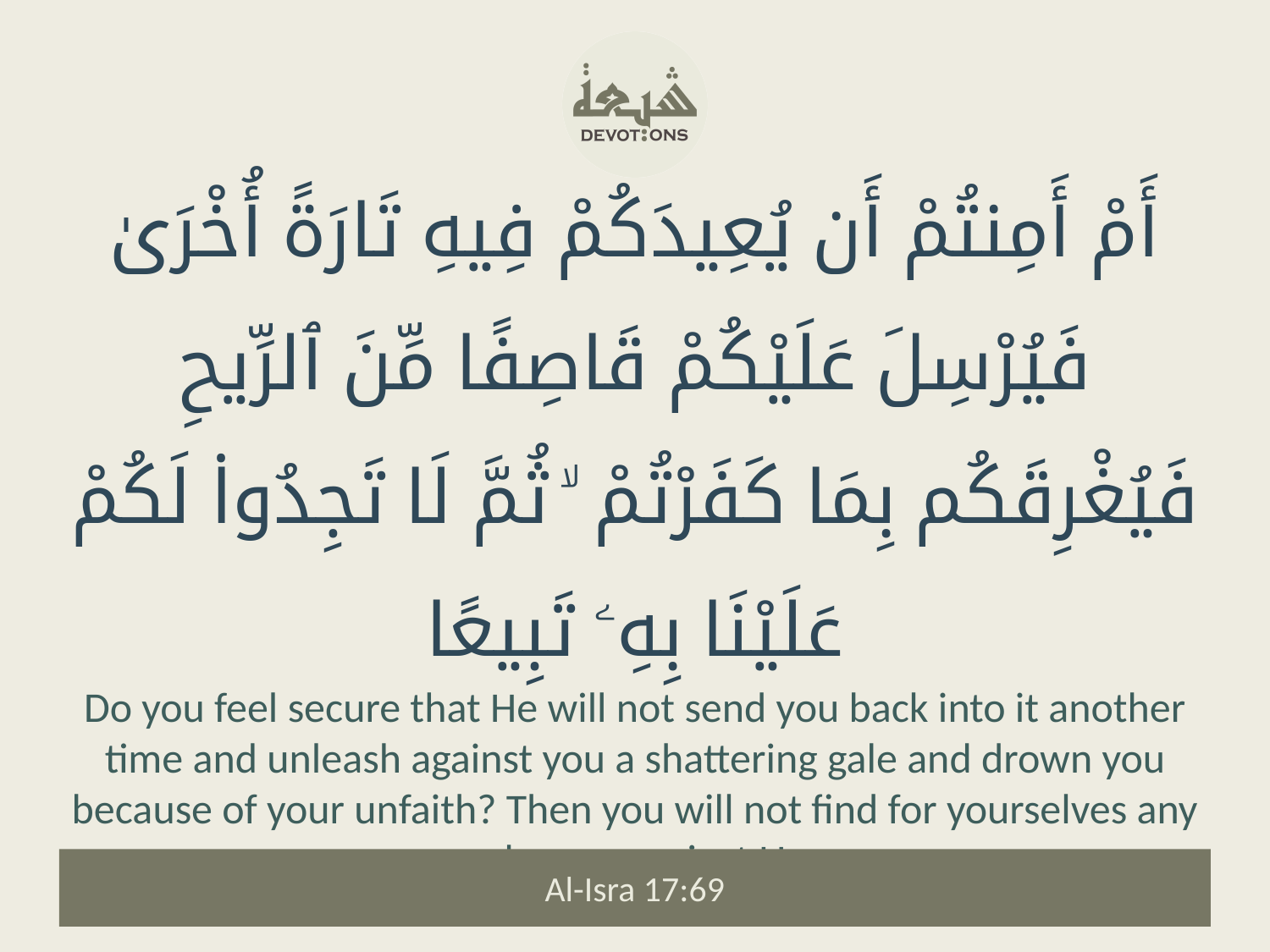

أَمْ أَمِنتُمْ أَن يُعِيدَكُمْ فِيهِ تَارَةً أُخْرَىٰ فَيُرْسِلَ عَلَيْكُمْ قَاصِفًا مِّنَ ٱلرِّيحِ فَيُغْرِقَكُم بِمَا كَفَرْتُمْ ۙ ثُمَّ لَا تَجِدُوا۟ لَكُمْ عَلَيْنَا بِهِۦ تَبِيعًا
Do you feel secure that He will not send you back into it another time and unleash against you a shattering gale and drown you because of your unfaith? Then you will not find for yourselves any redresser against Us.
Al-Isra 17:69